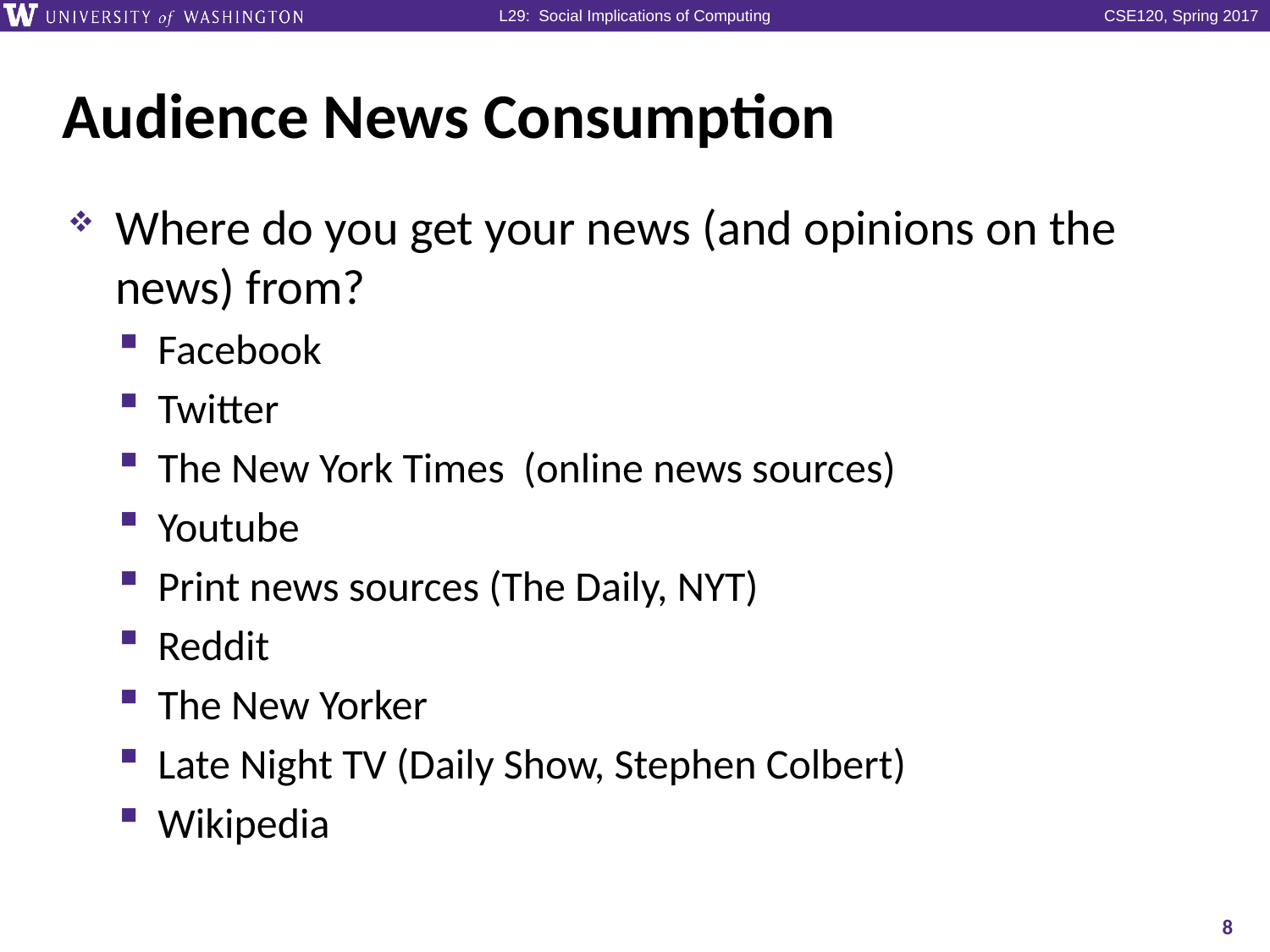

# Audience News Consumption
Where do you get your news (and opinions on the news) from?
Facebook
Twitter
The New York Times  (online news sources)
Youtube
Print news sources (The Daily, NYT)
Reddit
The New Yorker
Late Night TV (Daily Show, Stephen Colbert)
Wikipedia
8